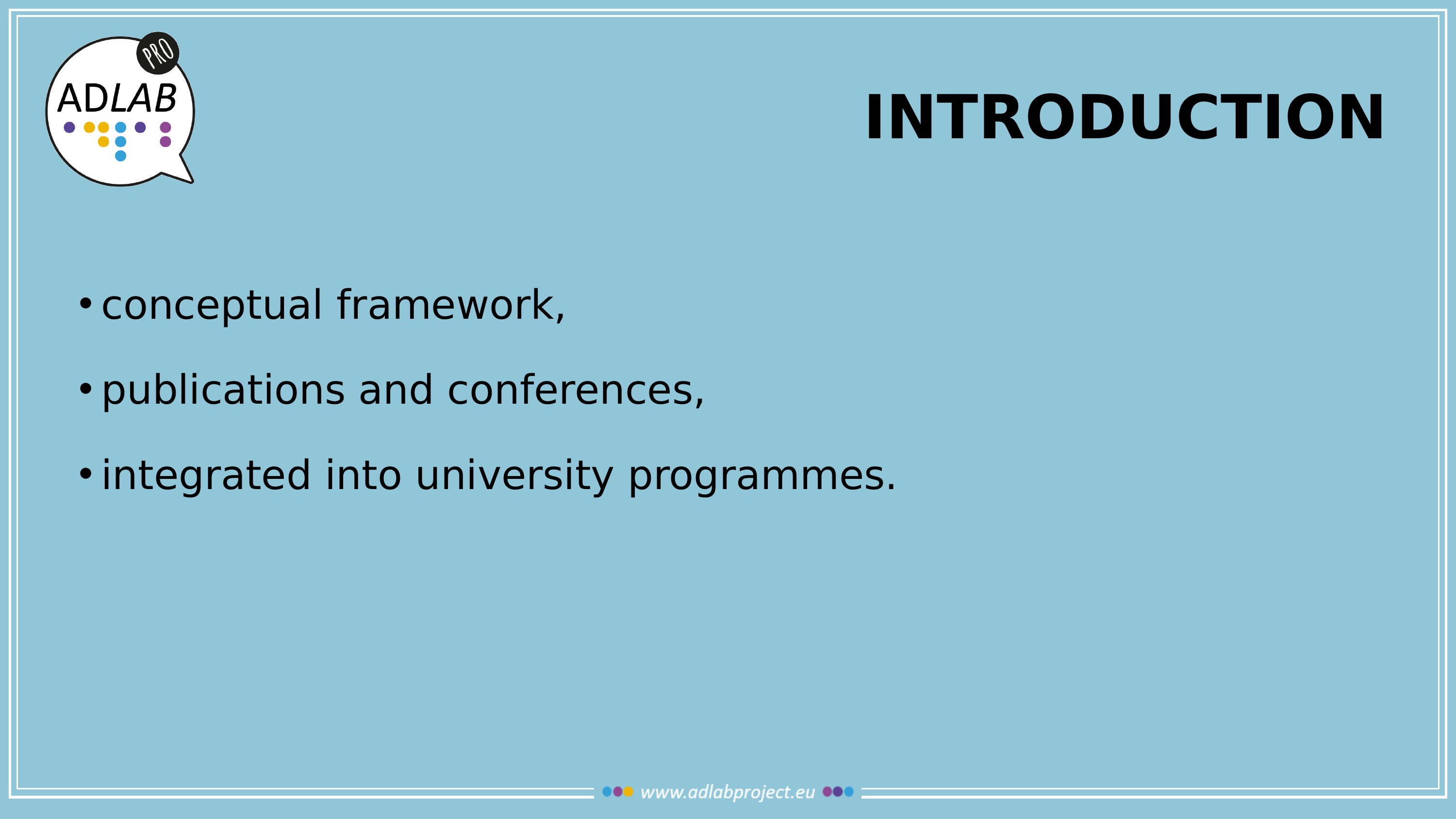

# INTRODUCTION
conceptual framework,
publications and conferences,
integrated into university programmes.